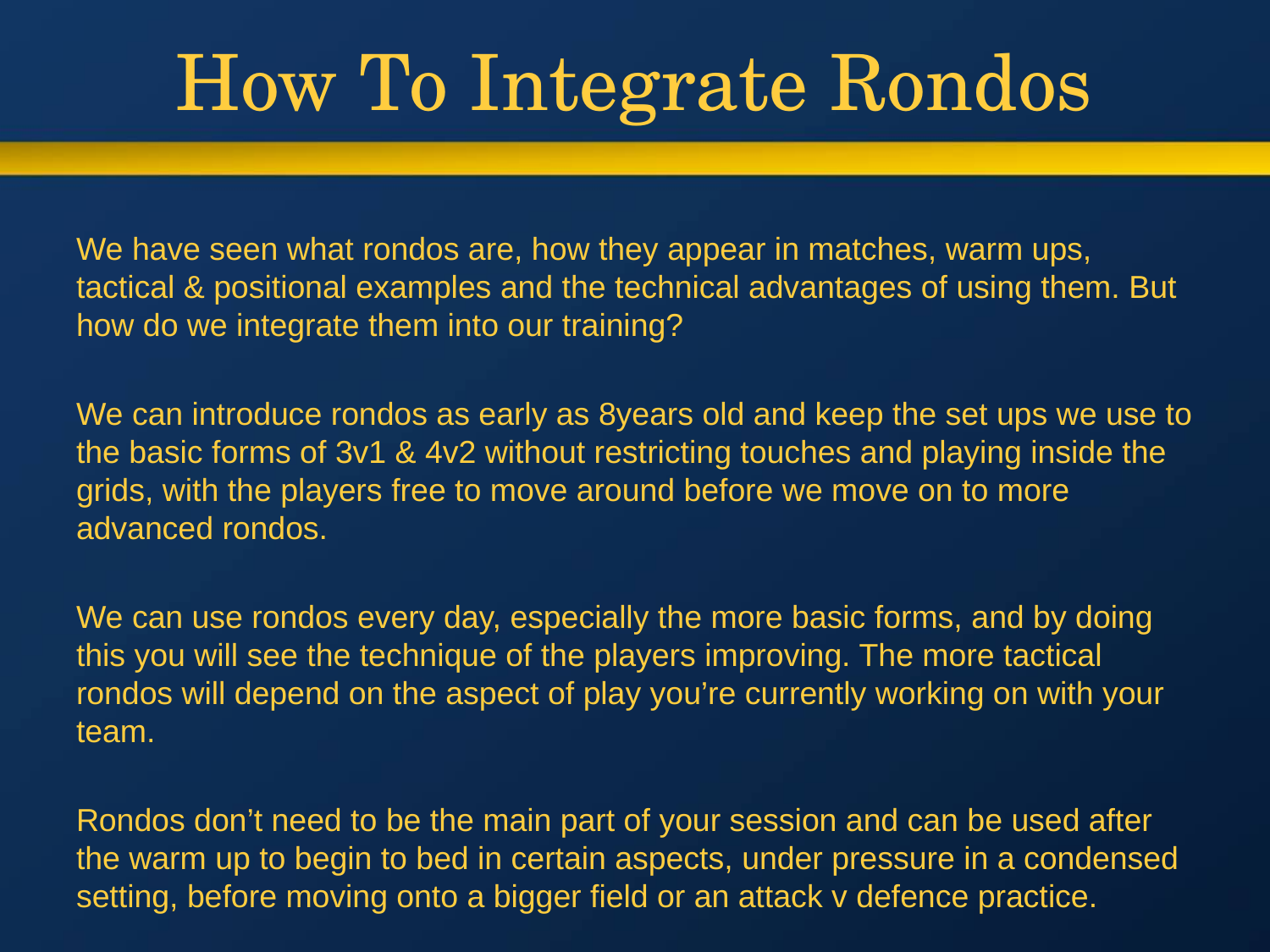

# How To Integrate Rondos
We have seen what rondos are, how they appear in matches, warm ups, tactical & positional examples and the technical advantages of using them. But how do we integrate them into our training?

We can introduce rondos as early as 8years old and keep the set ups we use to the basic forms of 3v1 & 4v2 without restricting touches and playing inside the grids, with the players free to move around before we move on to more advanced rondos.

We can use rondos every day, especially the more basic forms, and by doing this you will see the technique of the players improving. The more tactical rondos will depend on the aspect of play you’re currently working on with your team.

Rondos don’t need to be the main part of your session and can be used after the warm up to begin to bed in certain aspects, under pressure in a condensed setting, before moving onto a bigger field or an attack v defence practice.